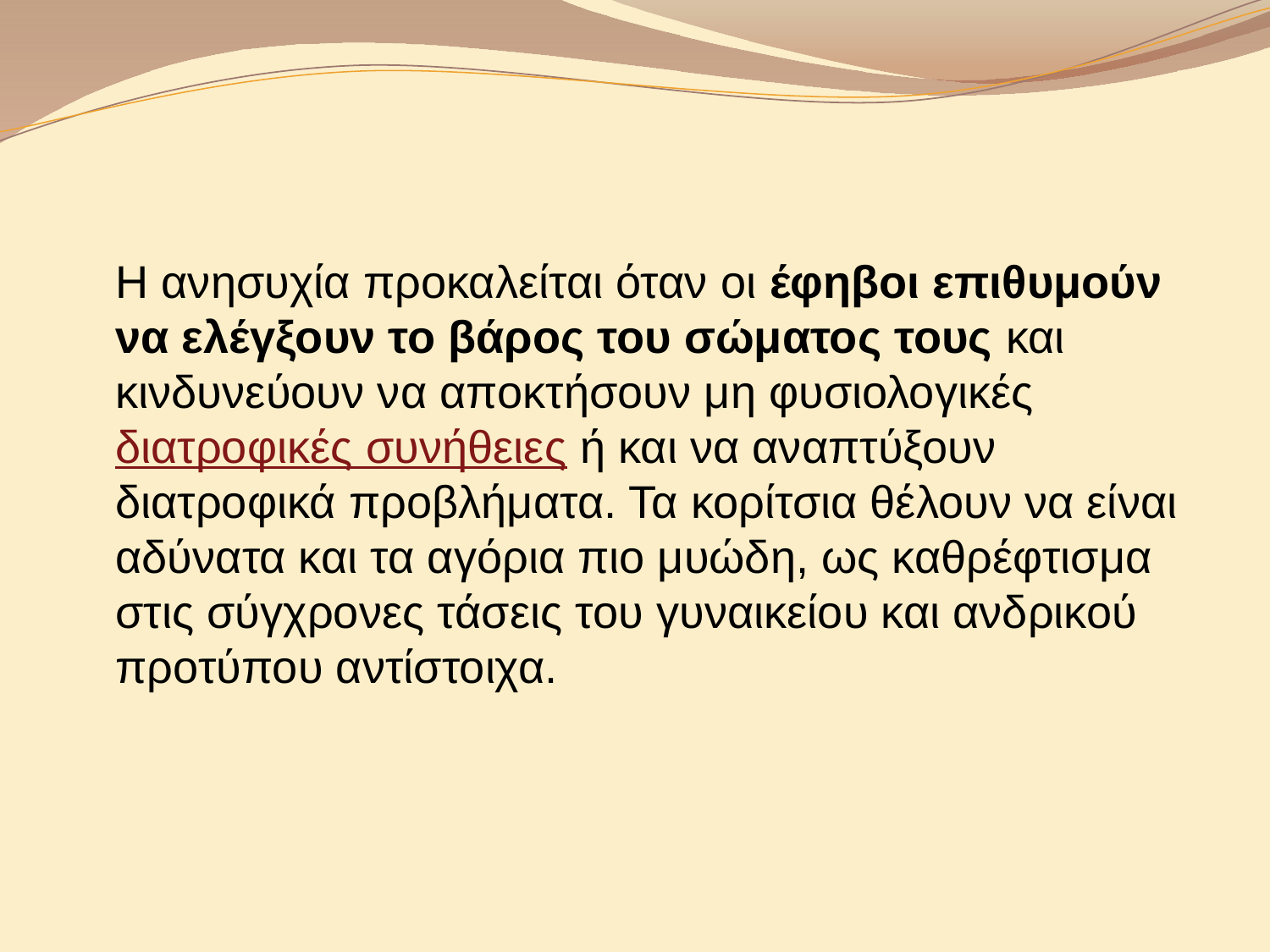

Η ανησυχία προκαλείται όταν οι έφηβοι επιθυμούν να ελέγξουν το βάρος του σώματος τους και κινδυνεύουν να αποκτήσουν μη φυσιολογικές διατροφικές συνήθειες ή και να αναπτύξουν διατροφικά προβλήματα. Τα κορίτσια θέλουν να είναι αδύνατα και τα αγόρια πιο μυώδη, ως καθρέφτισμα στις σύγχρονες τάσεις του γυναικείου και ανδρικού προτύπου αντίστοιχα.